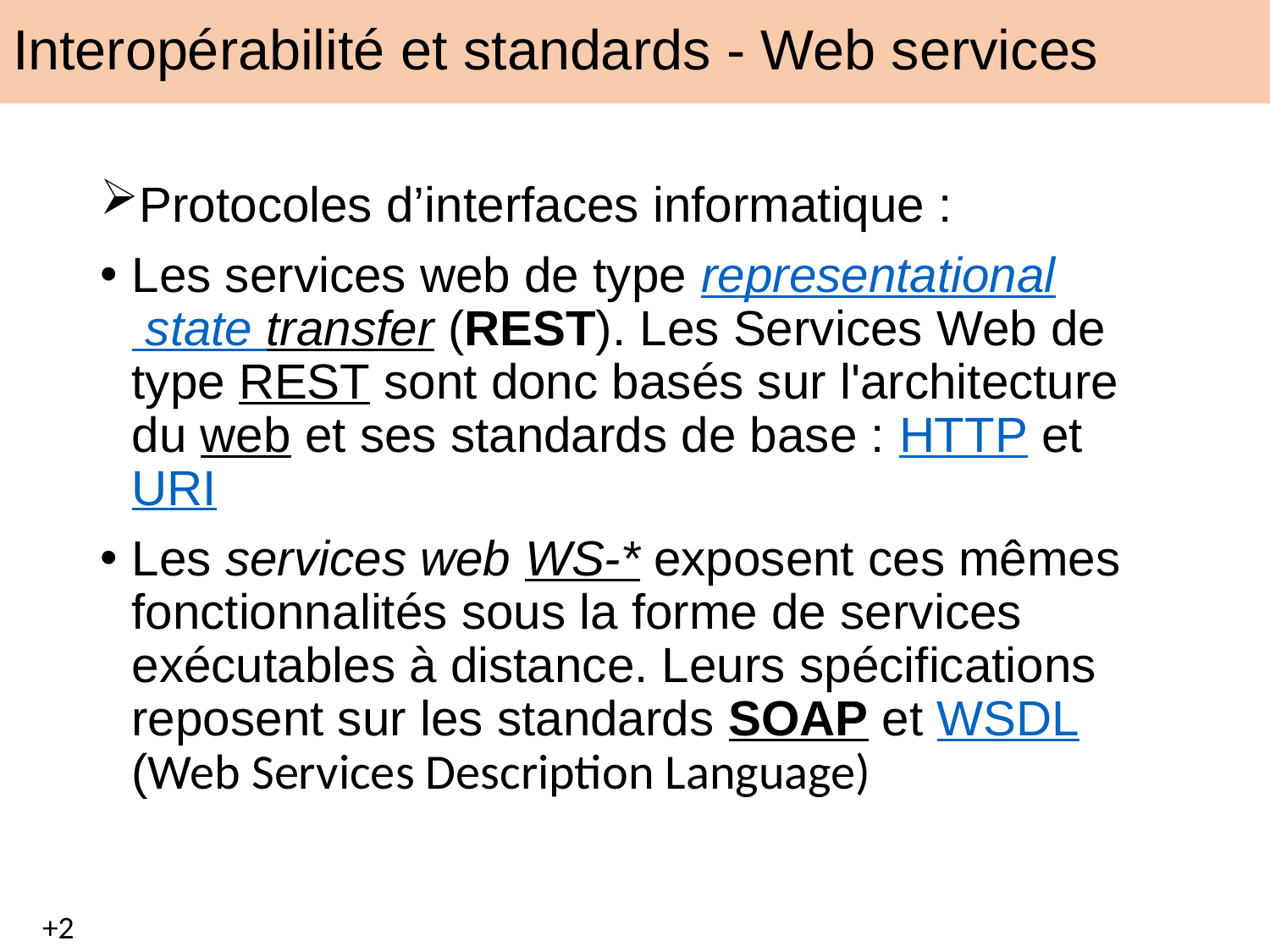

# Interopérabilité et standards - Web services
Protocoles d’interfaces informatique :
Les services web de type representational state transfer (REST). Les Services Web de type REST sont donc basés sur l'architecture du web et ses standards de base : HTTP et URI
Les services web WS-* exposent ces mêmes fonctionnalités sous la forme de services exécutables à distance. Leurs spécifications reposent sur les standards SOAP et WSDL (Web Services Description Language)

+2